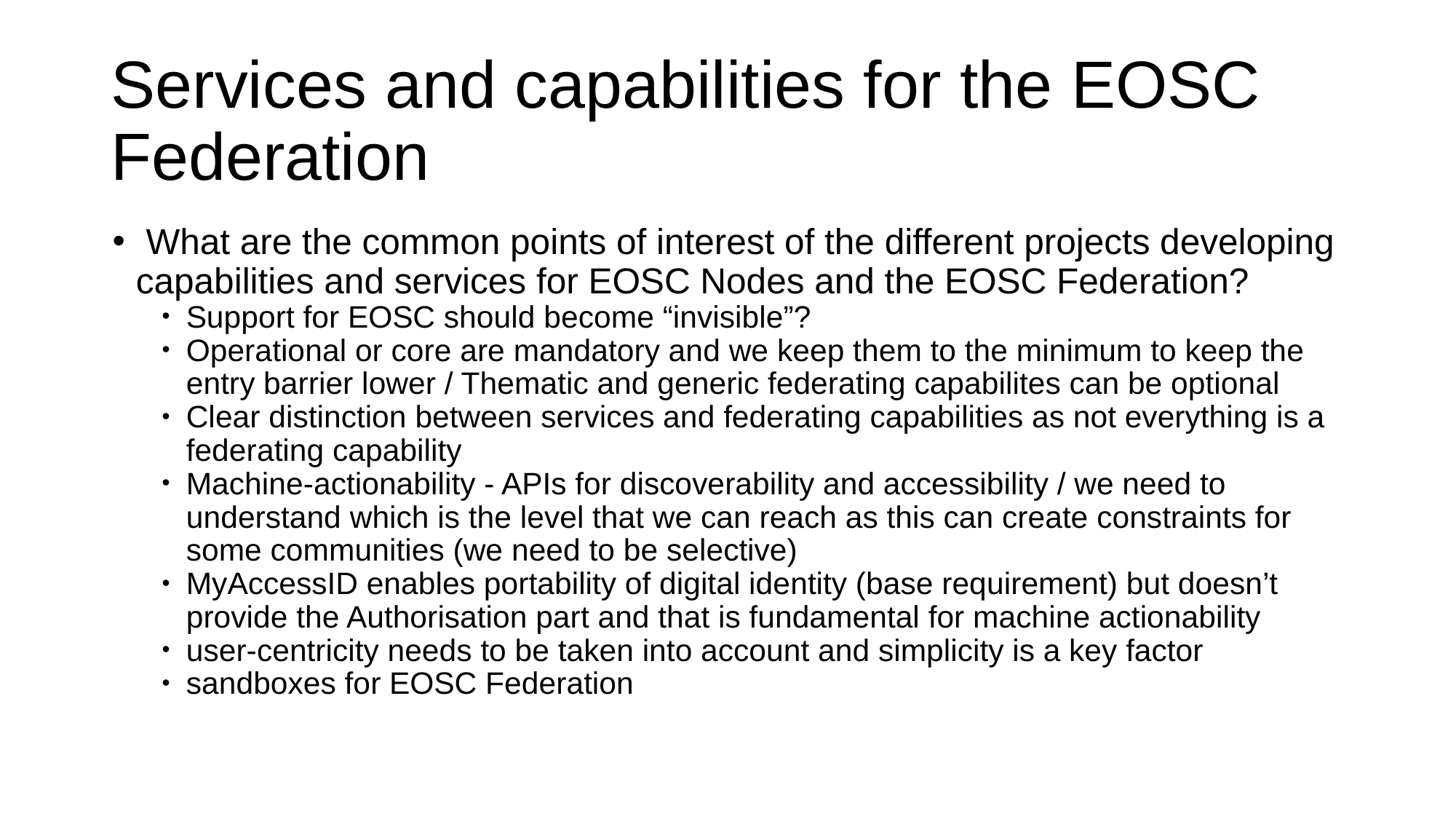

# Services and capabilities for the EOSC Federation
 What are the common points of interest of the different projects developing capabilities and services for EOSC Nodes and the EOSC Federation?
Support for EOSC should become “invisible”?
Operational or core are mandatory and we keep them to the minimum to keep the entry barrier lower / Thematic and generic federating capabilites can be optional
Clear distinction between services and federating capabilities as not everything is a federating capability
Machine-actionability - APIs for discoverability and accessibility / we need to understand which is the level that we can reach as this can create constraints for some communities (we need to be selective)
MyAccessID enables portability of digital identity (base requirement) but doesn’t provide the Authorisation part and that is fundamental for machine actionability
user-centricity needs to be taken into account and simplicity is a key factor
sandboxes for EOSC Federation